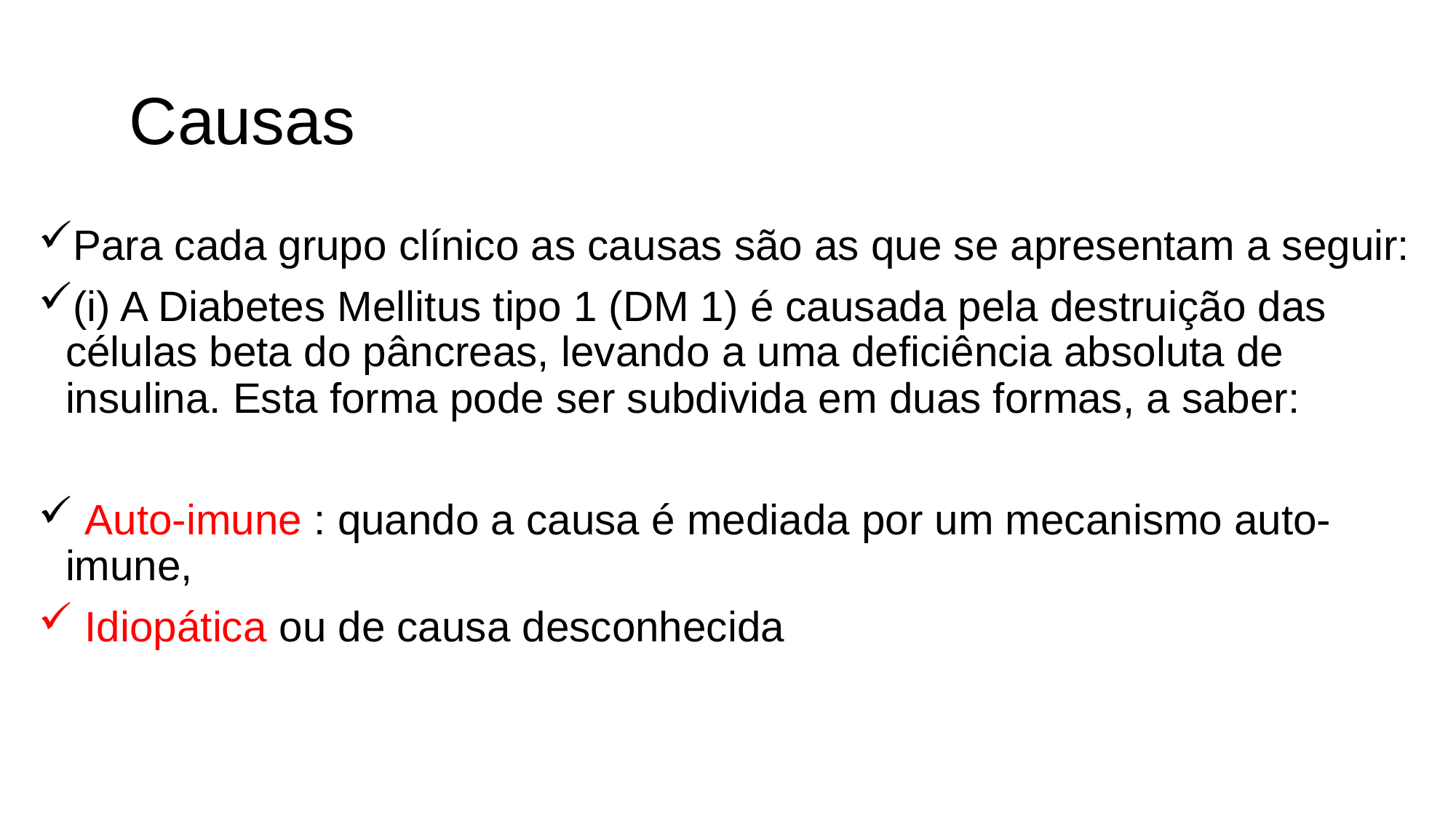

# Causas
Para cada grupo clínico as causas são as que se apresentam a seguir:
(i) A Diabetes Mellitus tipo 1 (DM 1) é causada pela destruição das células beta do pâncreas, levando a uma deficiência absoluta de insulina. Esta forma pode ser subdivida em duas formas, a saber:

 Auto-imune : quando a causa é mediada por um mecanismo auto-imune,
 Idiopática ou de causa desconhecida